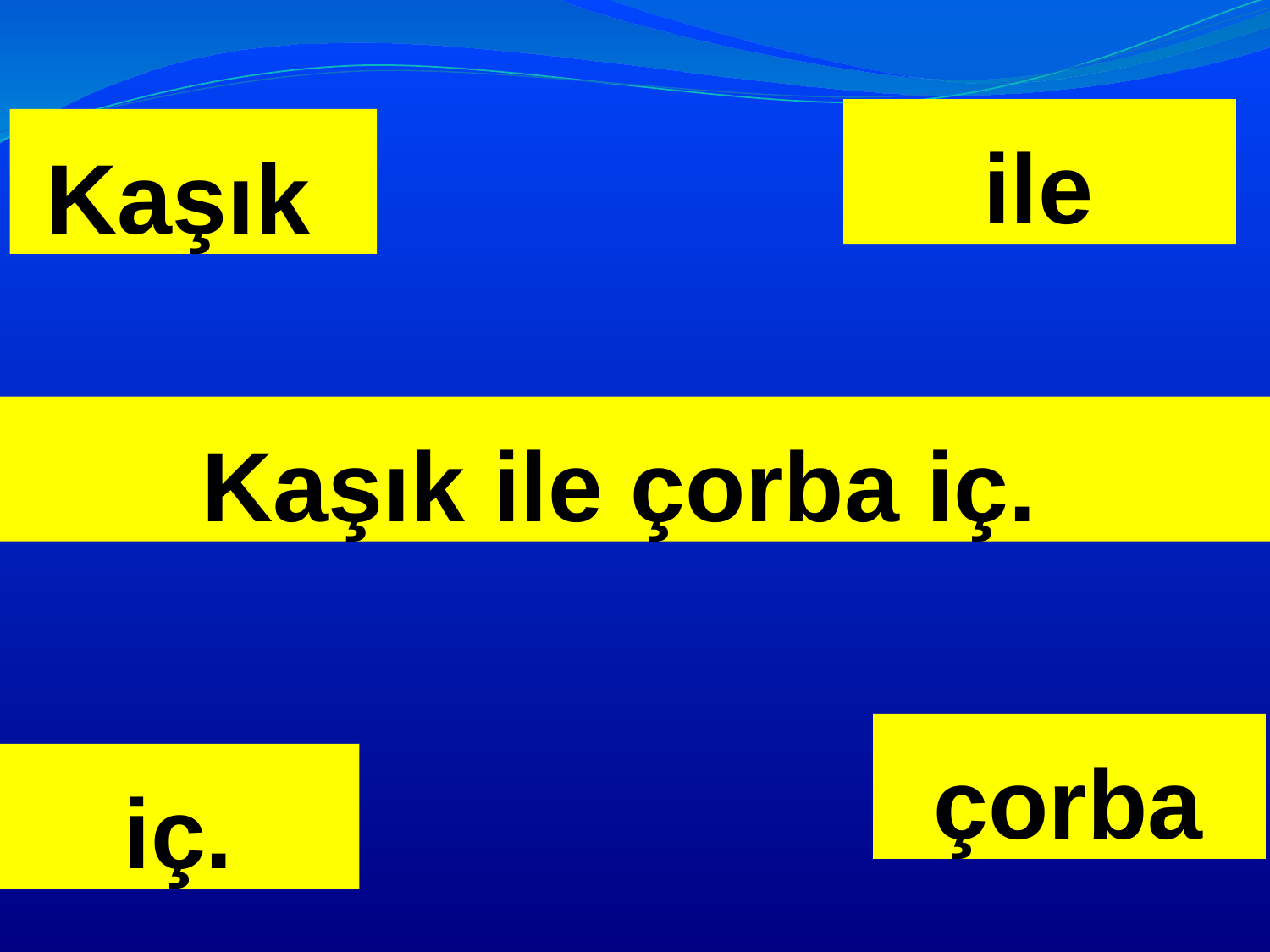

ile
# Kaşık
Kaşık ile çorba iç.
çorba
iç.